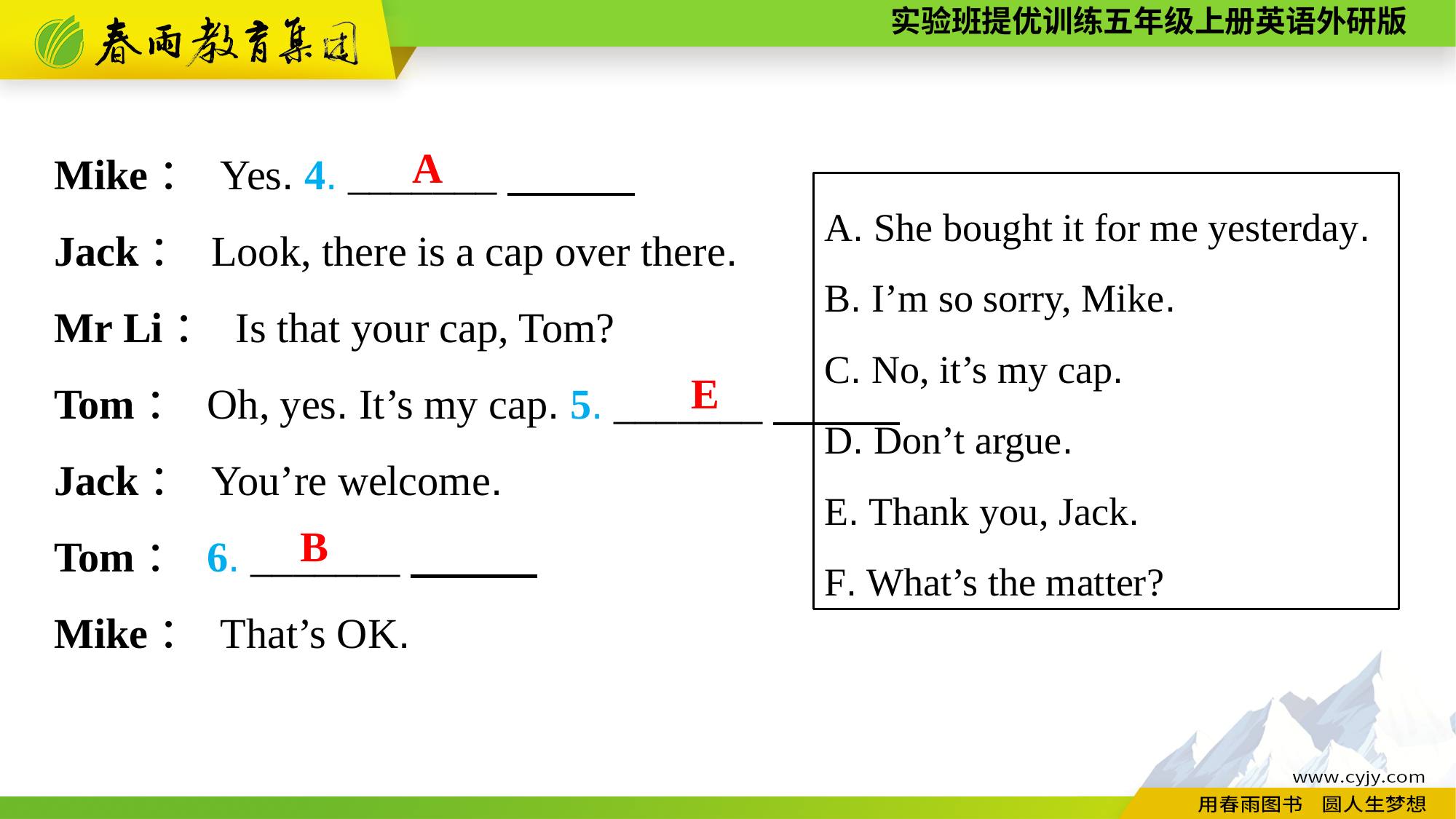

Mike： Yes. 4. _______
Jack： Look, there is a cap over there.
Mr Li： Is that your cap, Tom?
Tom： Oh, yes. It’s my cap. 5. _______
Jack： You’re welcome.
Tom： 6. _______
Mike： That’s OK.
A
A. She bought it for me yesterday.
B. I’m so sorry, Mike.
C. No, it’s my cap.
D. Don’t argue.
E. Thank you, Jack.
F. What’s the matter?
E
B